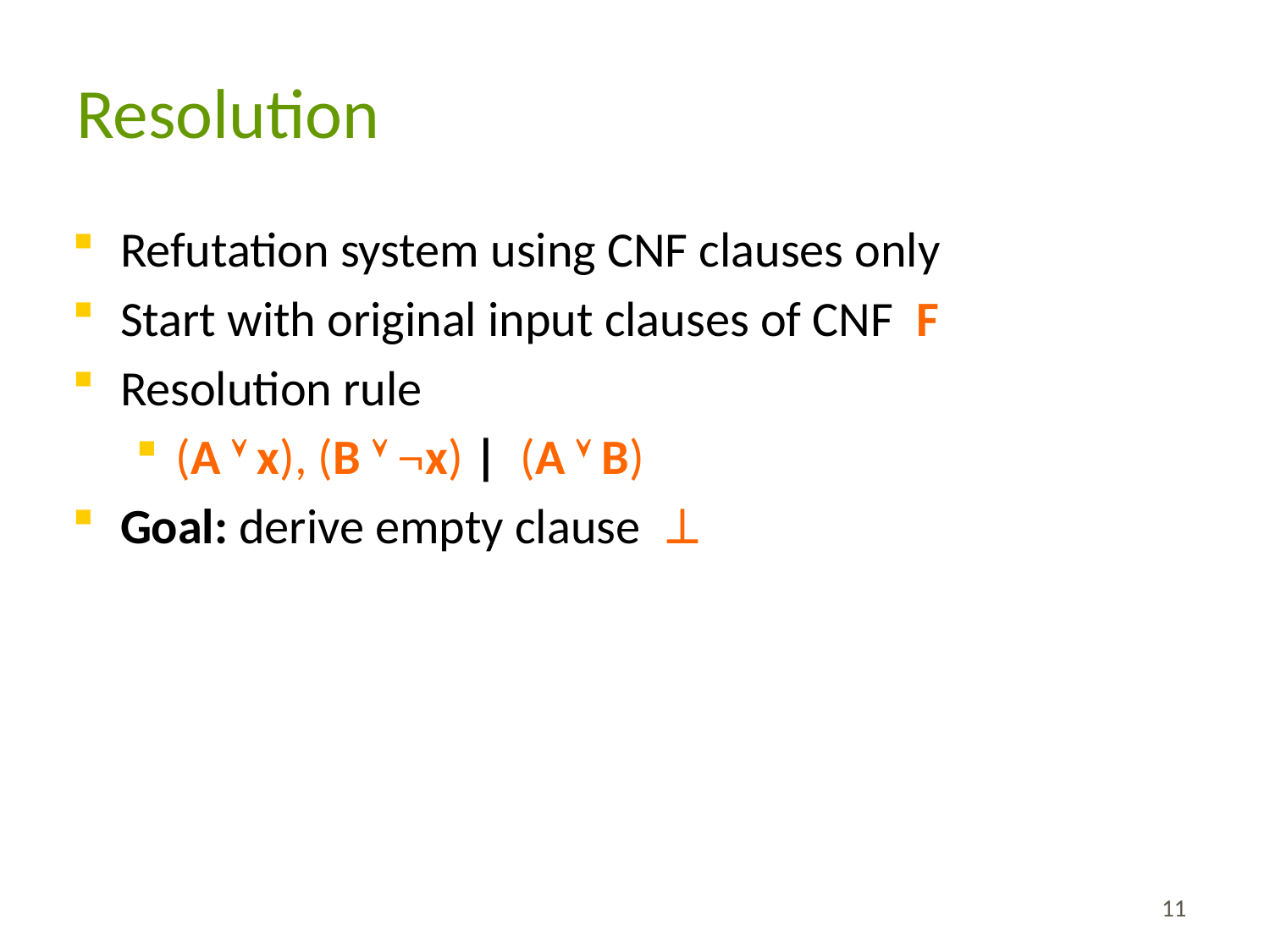

# Resolution
Refutation system using CNF clauses only
Start with original input clauses of CNF  F
Resolution rule
(A ∨ x), (B ∨ ¬x) |  (A ∨ B)
Goal: derive empty clause  ⊥
11